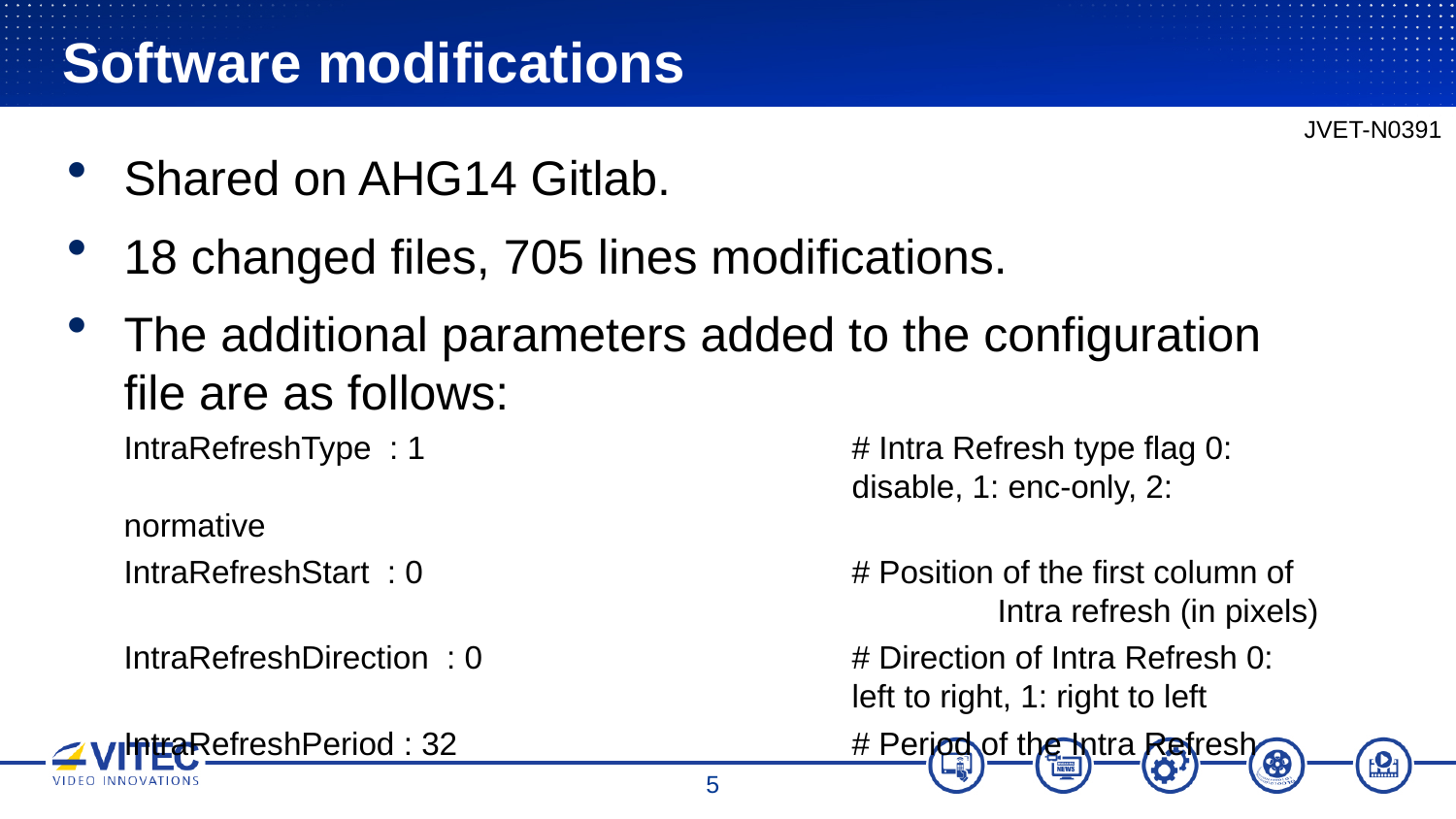

# Software modifications
JVET-N0391
Shared on AHG14 Gitlab.
18 changed files, 705 lines modifications.
The additional parameters added to the configuration file are as follows:
IntraRefreshType  : 1			# Intra Refresh type flag 0: 						disable, 1: enc-only, 2: normative
IntraRefreshStart  : 0			# Position of the first column of 						Intra refresh (in pixels)
IntraRefreshDirection  : 0			# Direction of Intra Refresh 0: 						left to right, 1: right to left
IntraRefreshPeriod : 32			# Period of the Intra Refresh

5